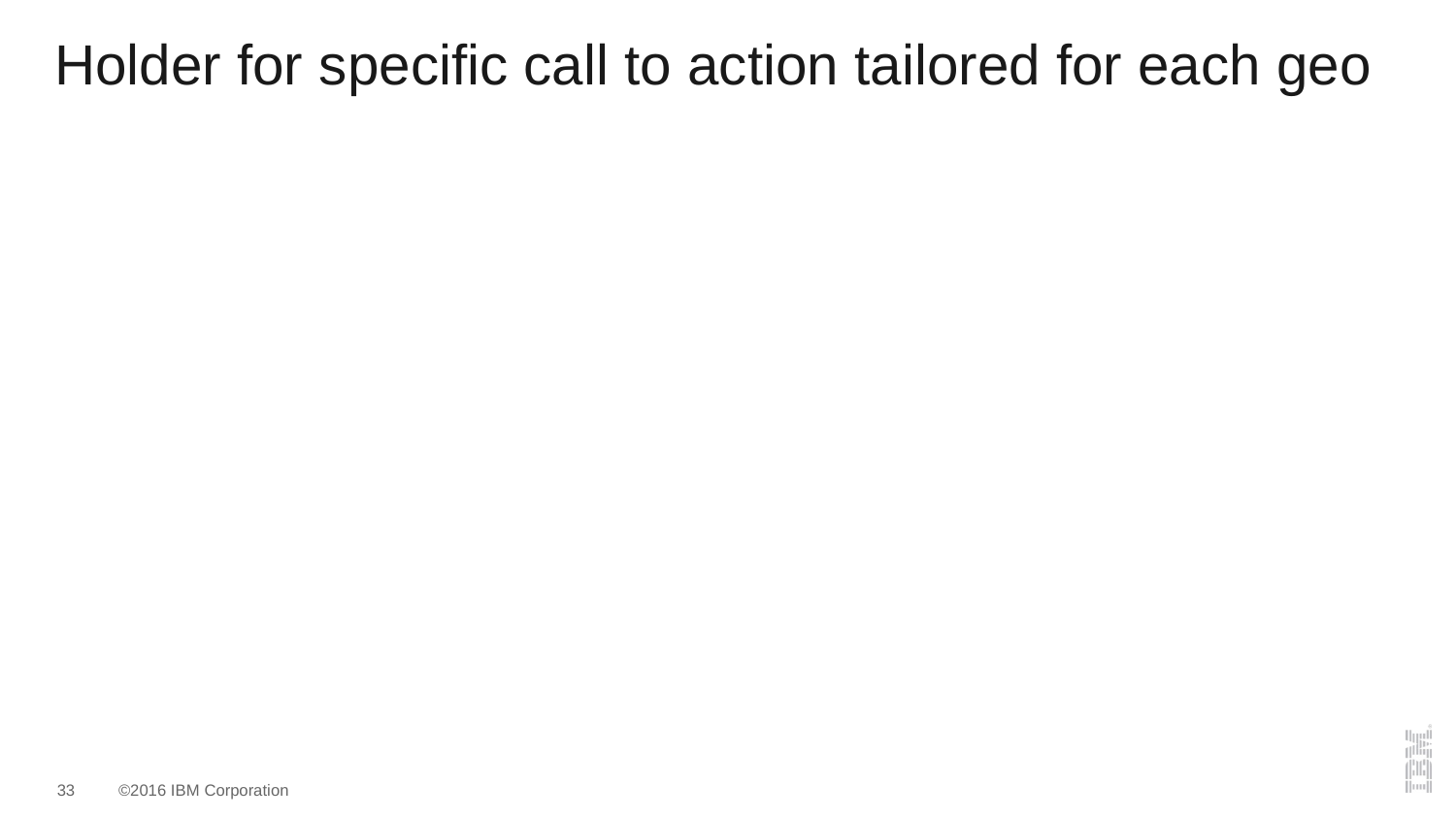

# Holder for specific call to action tailored for each geo